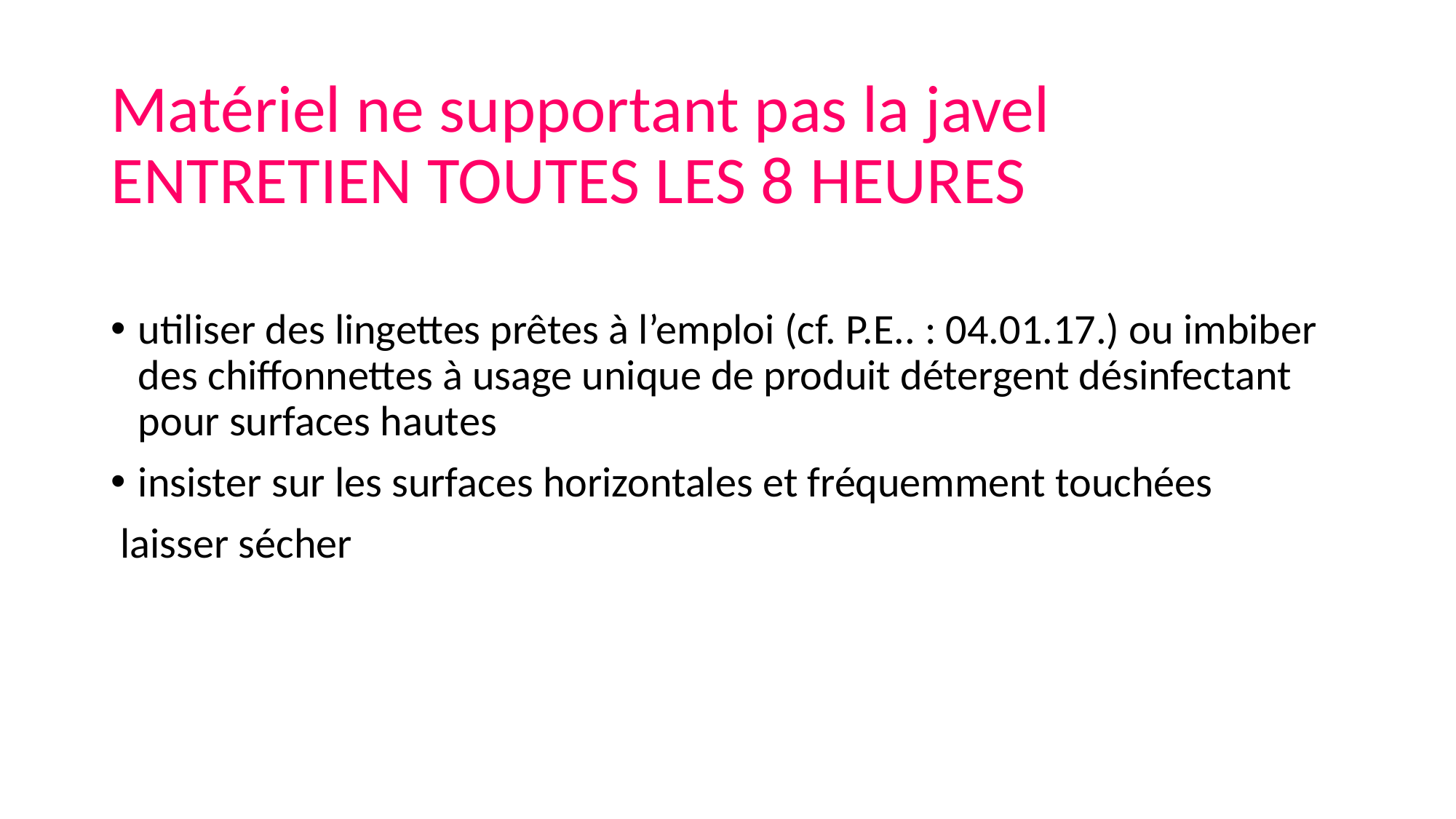

# Matériel ne supportant pas la javel ENTRETIEN TOUTES LES 8 HEURES
utiliser des lingettes prêtes à l’emploi (cf. P.E.. : 04.01.17.) ou imbiber des chiffonnettes à usage unique de produit détergent désinfectant pour surfaces hautes
insister sur les surfaces horizontales et fréquemment touchées
 laisser sécher